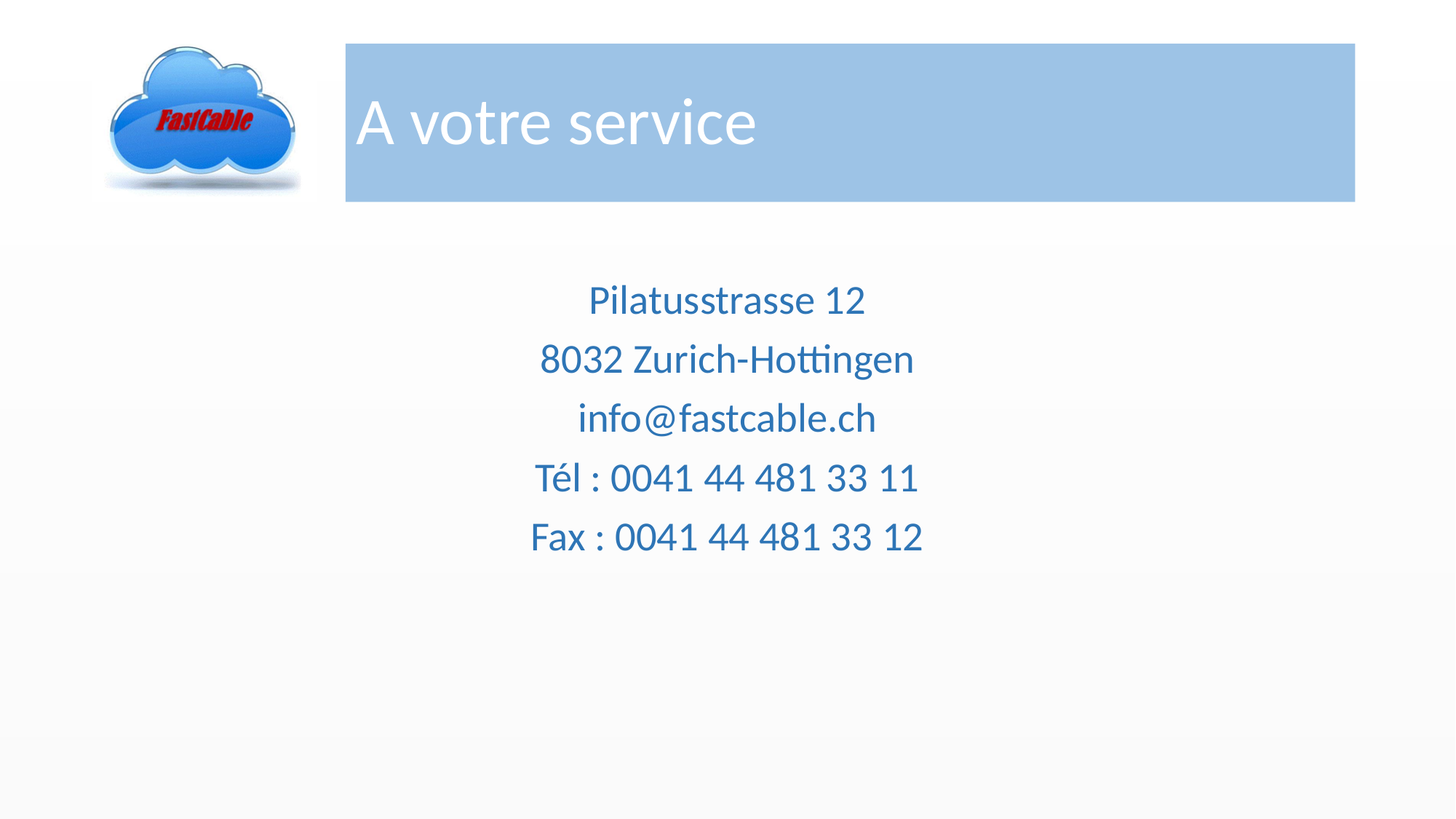

# A votre service
Pilatusstrasse 12
8032 Zurich-Hottingen
info@fastcable.ch
Tél : 0041 44 481 33 11
Fax : 0041 44 481 33 12